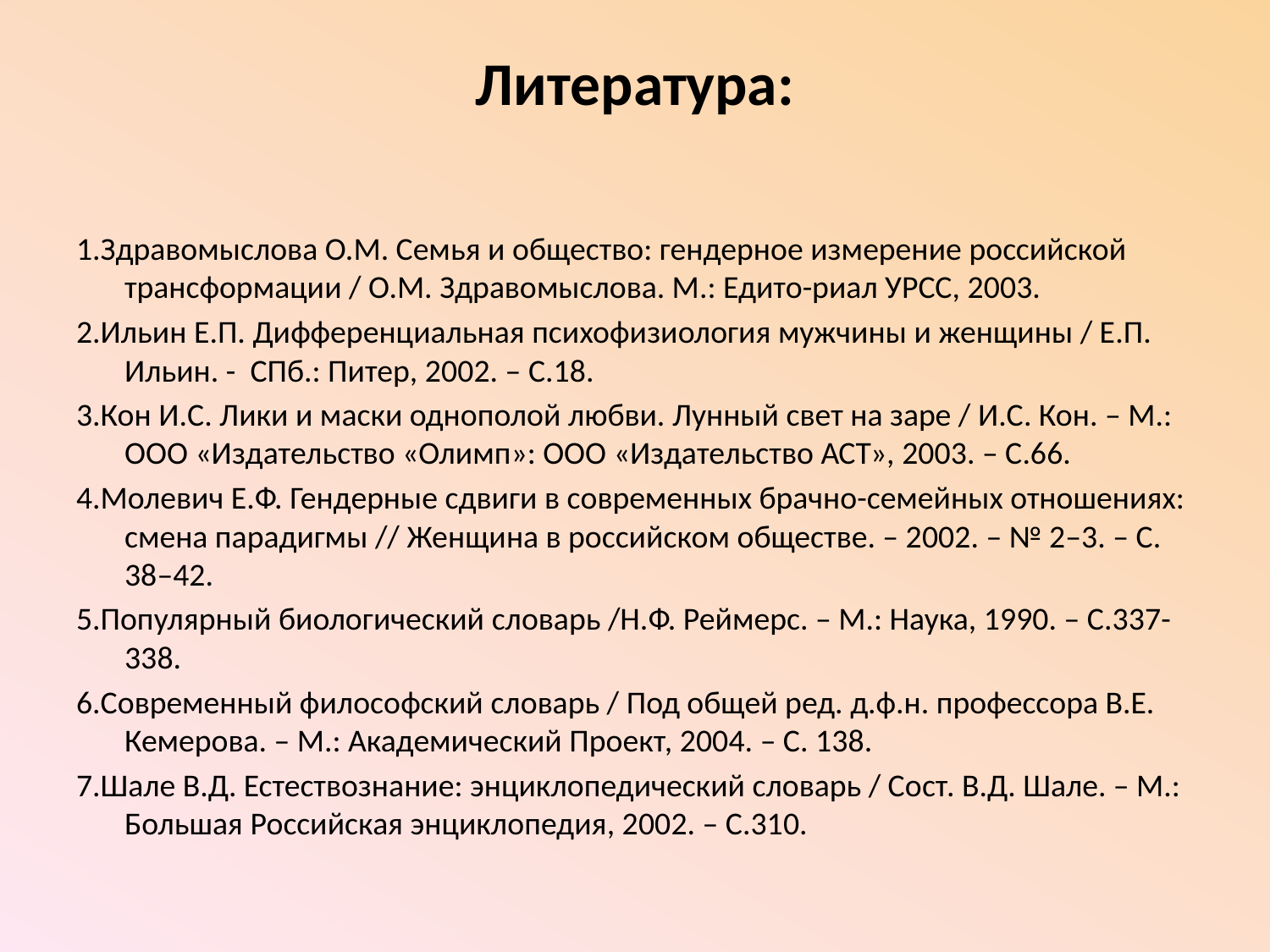

# Литература:
1.Здравомыслова О.М. Семья и общество: гендерное измерение российской трансформации / О.М. Здравомыслова. М.: Едито-риал УРСС, 2003.
2.Ильин Е.П. Дифференциальная психофизиология мужчины и женщины / Е.П. Ильин. -  СПб.: Питер, 2002. – С.18.
3.Кон И.С. Лики и маски однополой любви. Лунный свет на заре / И.С. Кон. – М.: ООО «Издательство «Олимп»: ООО «Издательство АСТ», 2003. – С.66.
4.Молевич Е.Ф. Гендерные сдвиги в современных брачно-семейных отношениях: смена парадигмы // Женщина в российском обществе. – 2002. – № 2–3. – С. 38–42.
5.Популярный биологический словарь /Н.Ф. Реймерс. – М.: Наука, 1990. – С.337-338.
6.Современный философский словарь / Под общей ред. д.ф.н. профессора В.Е. Кемерова. – М.: Академический Проект, 2004. – С. 138.
7.Шале В.Д. Естествознание: энциклопедический словарь / Сост. В.Д. Шале. – М.: Большая Российская энциклопедия, 2002. – С.310.